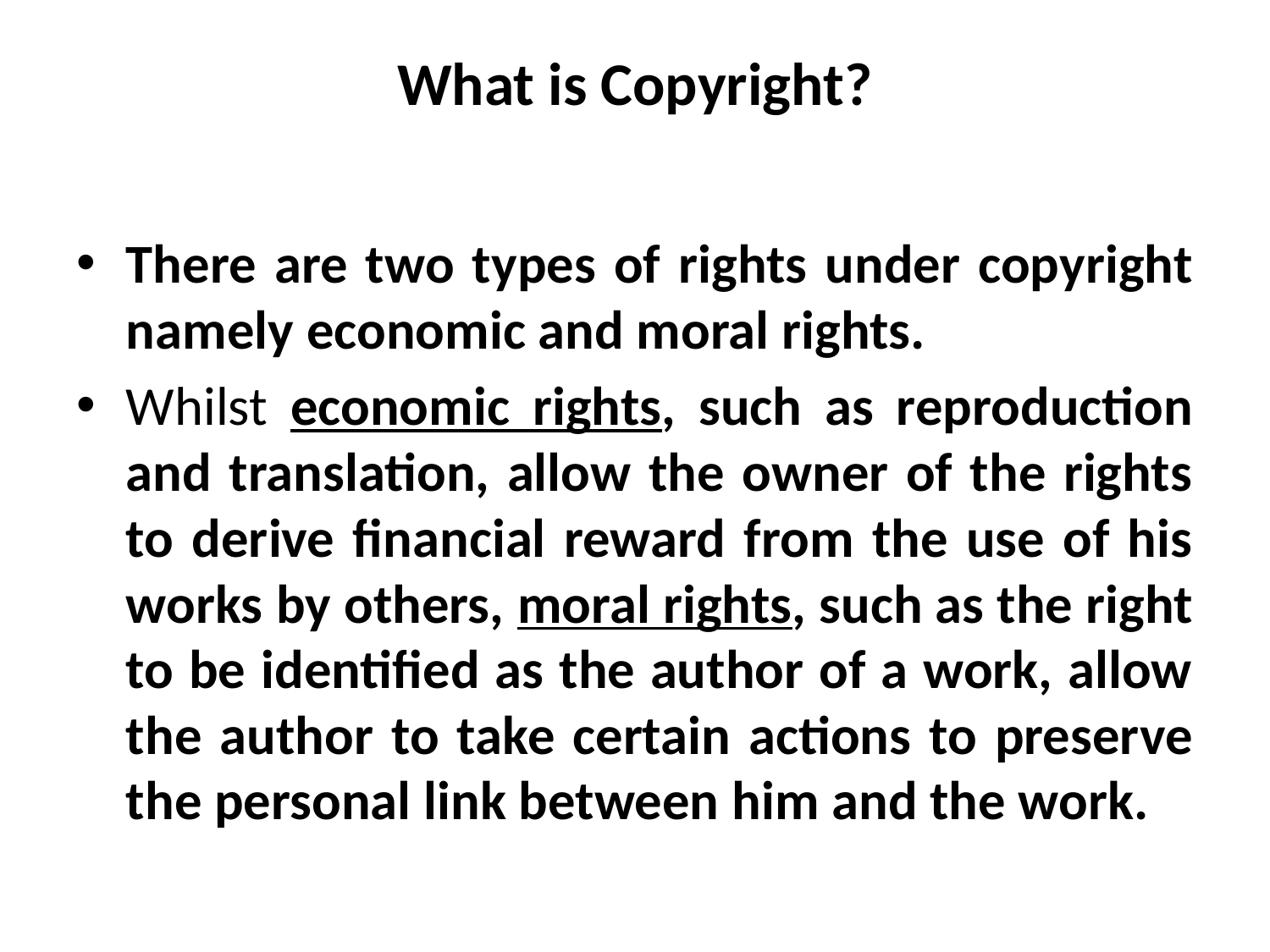

# What is Copyright?
There are two types of rights under copyright namely economic and moral rights.
Whilst economic rights, such as reproduction and translation, allow the owner of the rights to derive financial reward from the use of his works by others, moral rights, such as the right to be identified as the author of a work, allow the author to take certain actions to preserve the personal link between him and the work.